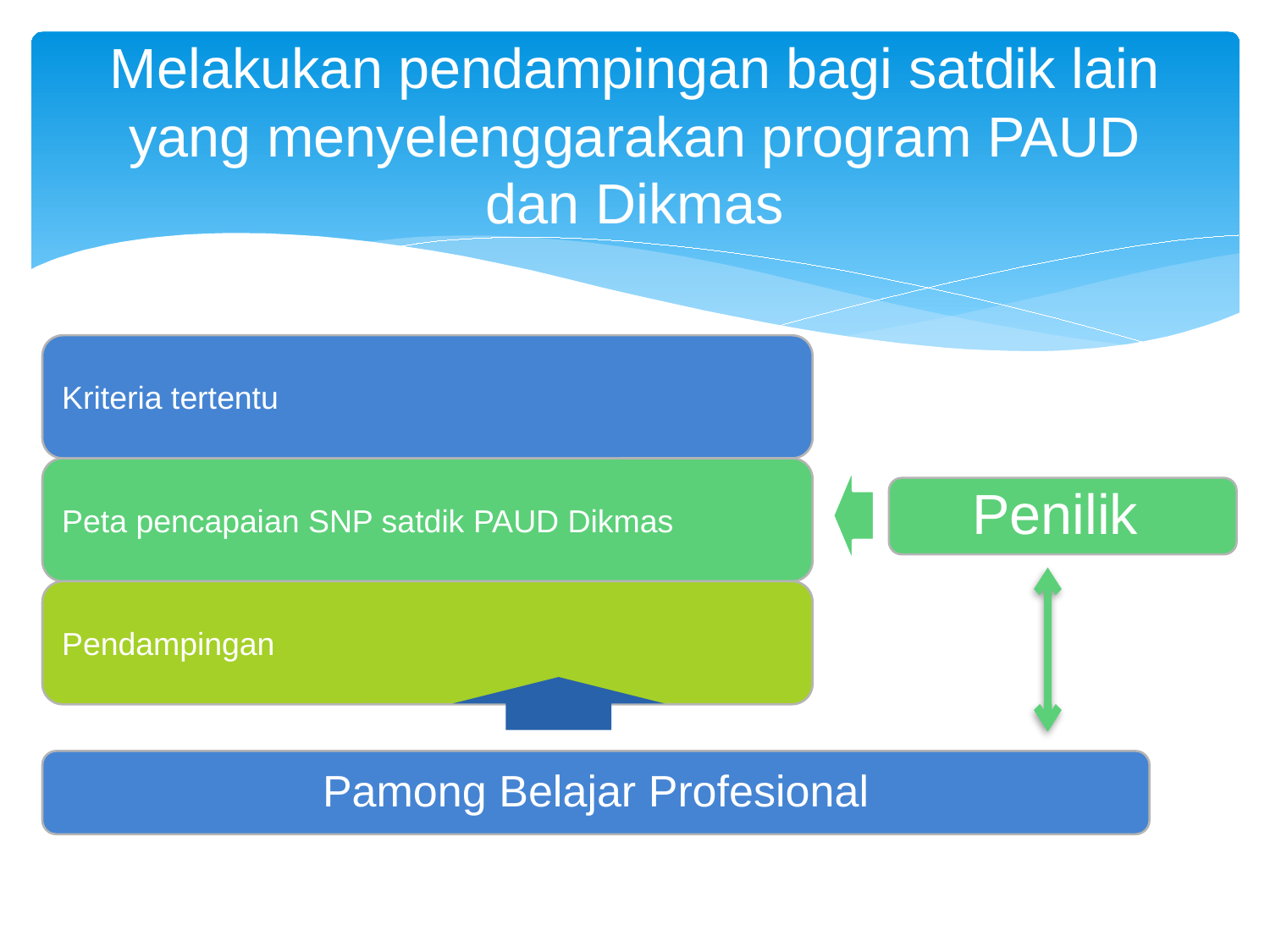

# Melakukan pendampingan bagi satdik lain yang menyelenggarakan program PAUD dan Dikmas
Kriteria tertentu
Peta pencapaian SNP satdik PAUD Dikmas
Pendampingan

Penilik

Pamong Belajar Profesional